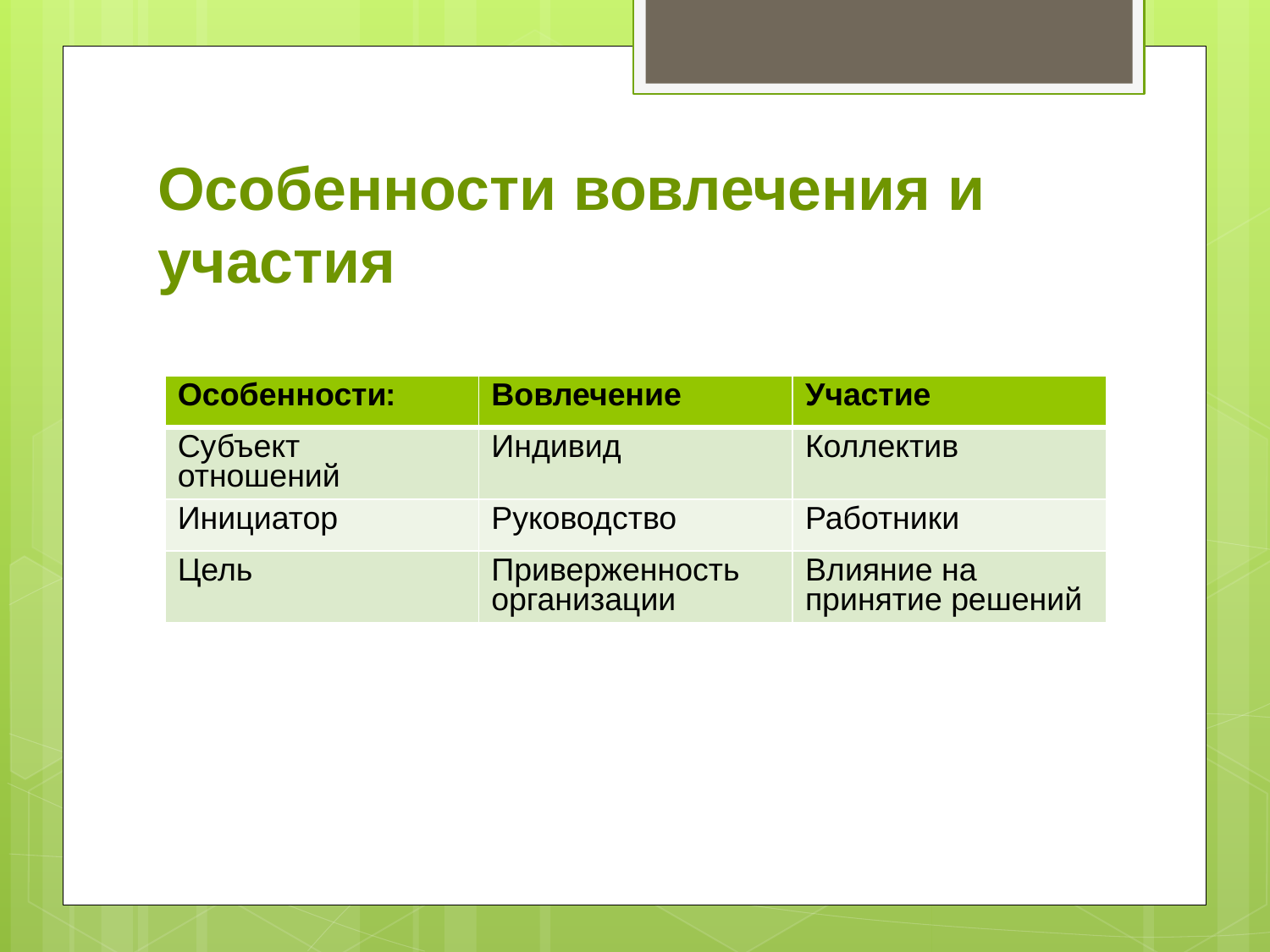

# Особенности вовлечения и участия
| Особенности: | Вовлечение | Участие |
| --- | --- | --- |
| Субъект отношений | Индивид | Коллектив |
| Инициатор | Руководство | Работники |
| Цель | Приверженность организации | Влияние на принятие решений |